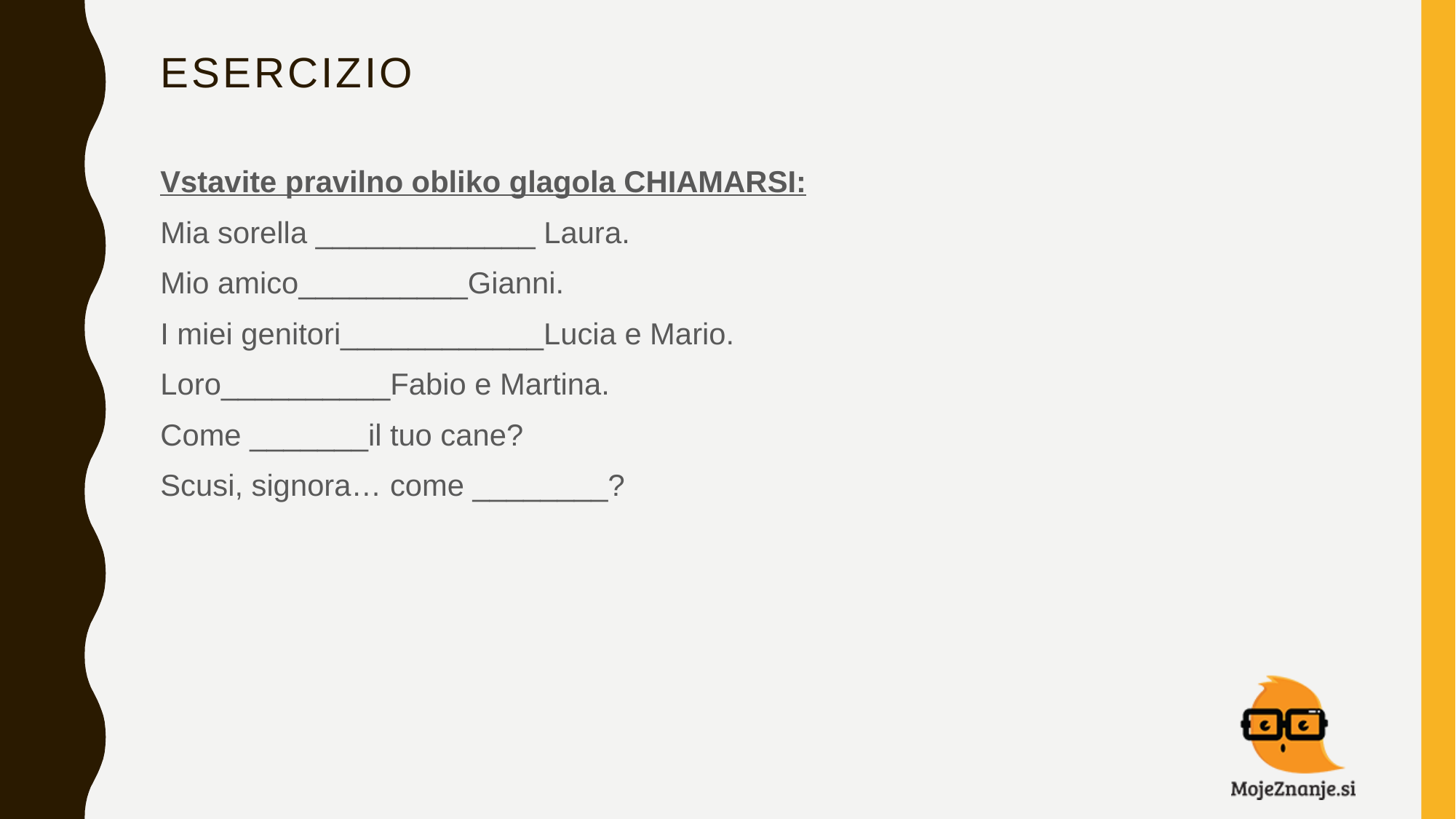

# esercizio
Vstavite pravilno obliko glagola CHIAMARSI:
Mia sorella _____________ Laura.
Mio amico__________Gianni.
I miei genitori____________Lucia e Mario.
Loro__________Fabio e Martina.
Come _______il tuo cane?
Scusi, signora… come ________?